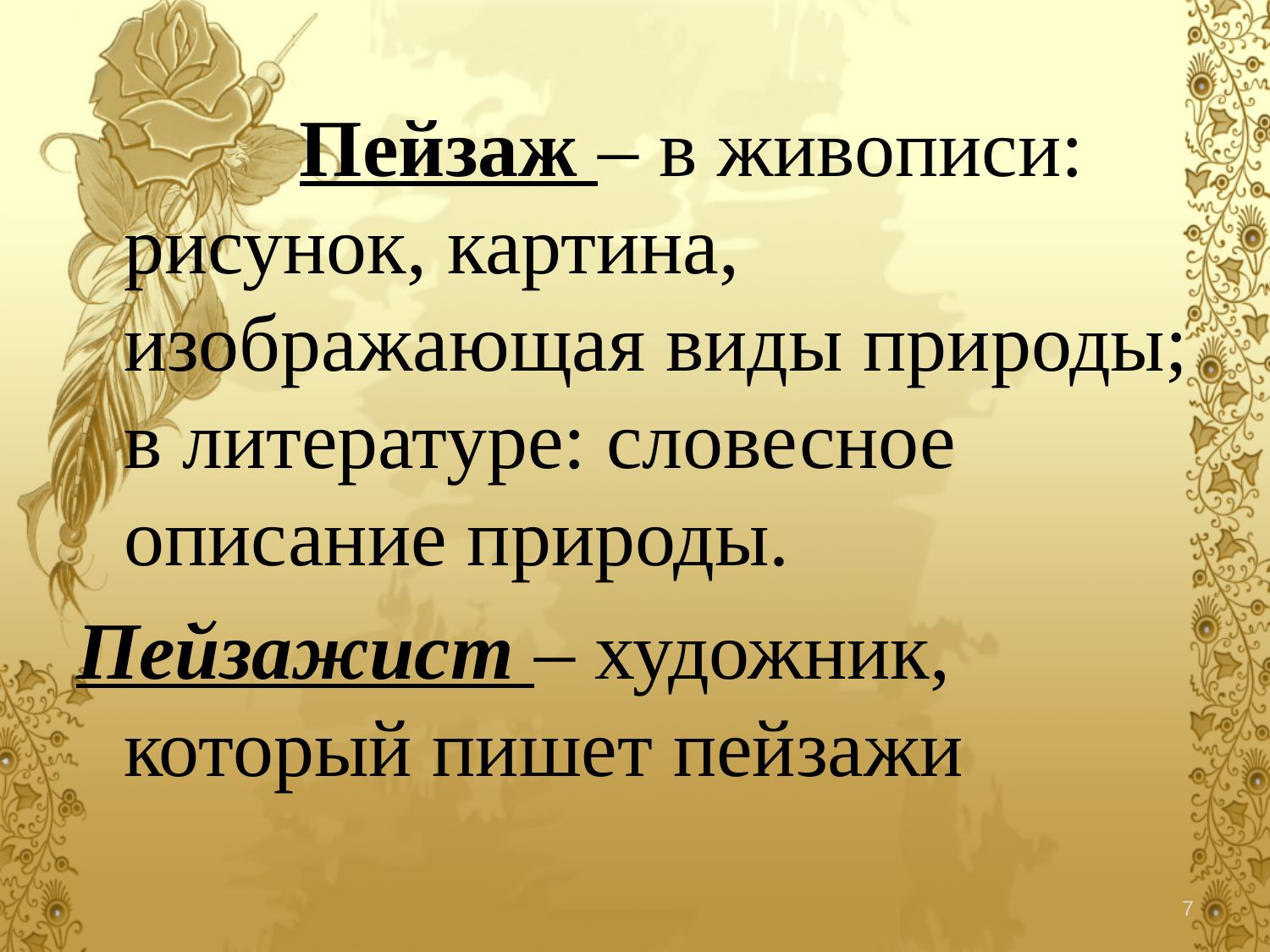

Пейзаж – в живописи: рисунок, картина, изображающая виды природы; в литературе: словесное описание природы.
Пейзажист – художник, который пишет пейзажи

7